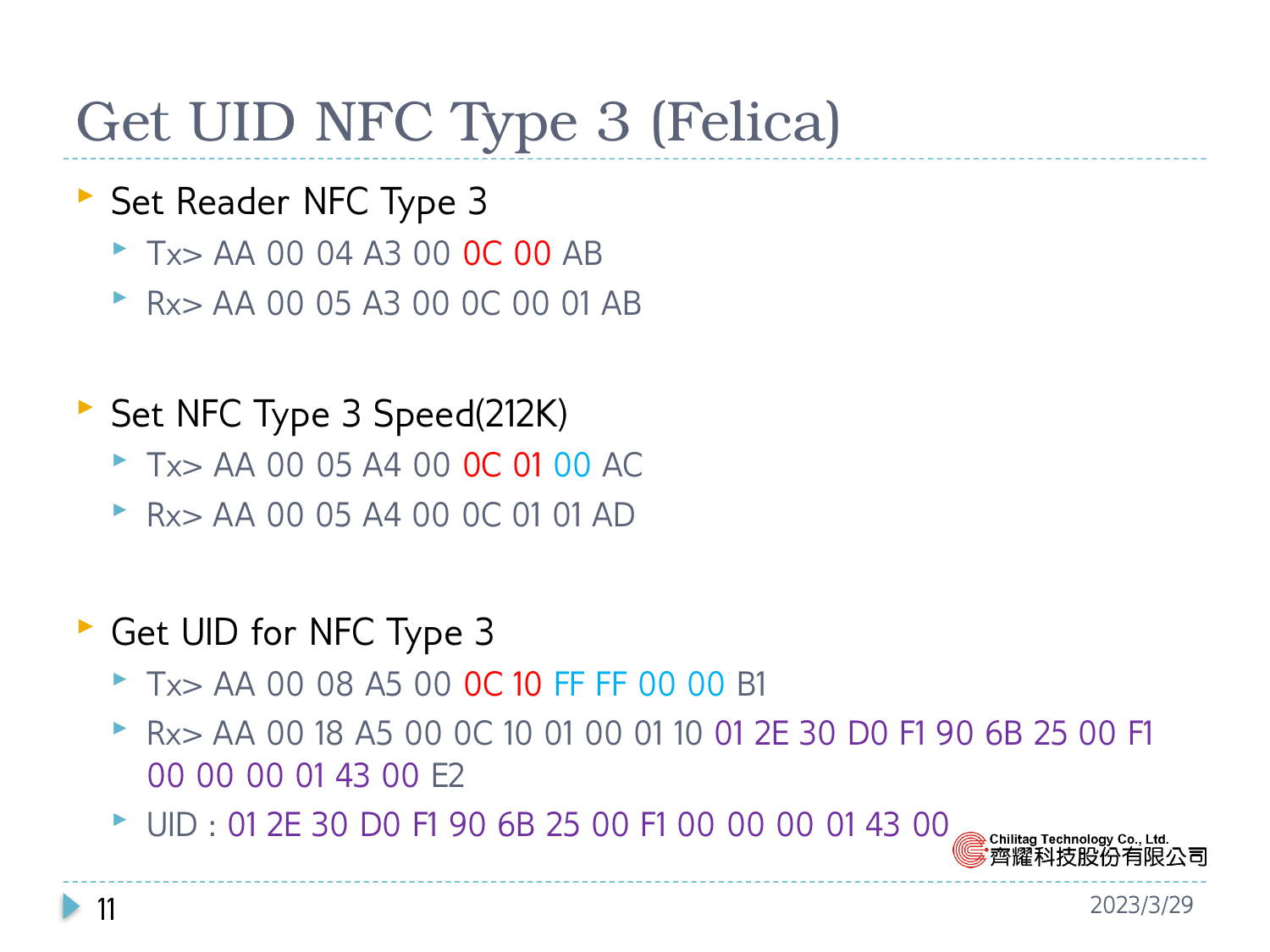

# Get UID NFC Type 3 (Felica)
Set Reader NFC Type 3
Tx> AA 00 04 A3 00 0C 00 AB
Rx> AA 00 05 A3 00 0C 00 01 AB

Set NFC Type 3 Speed(212K)
Tx> AA 00 05 A4 00 0C 01 00 AC
Rx> AA 00 05 A4 00 0C 01 01 AD

Get UID for NFC Type 3
Tx> AA 00 08 A5 00 0C 10 FF FF 00 00 B1
Rx> AA 00 18 A5 00 0C 10 01 00 01 10 01 2E 30 D0 F1 90 6B 25 00 F1 00 00 00 01 43 00 E2
UID : 01 2E 30 D0 F1 90 6B 25 00 F1 00 00 00 01 43 00
11
2023/3/29